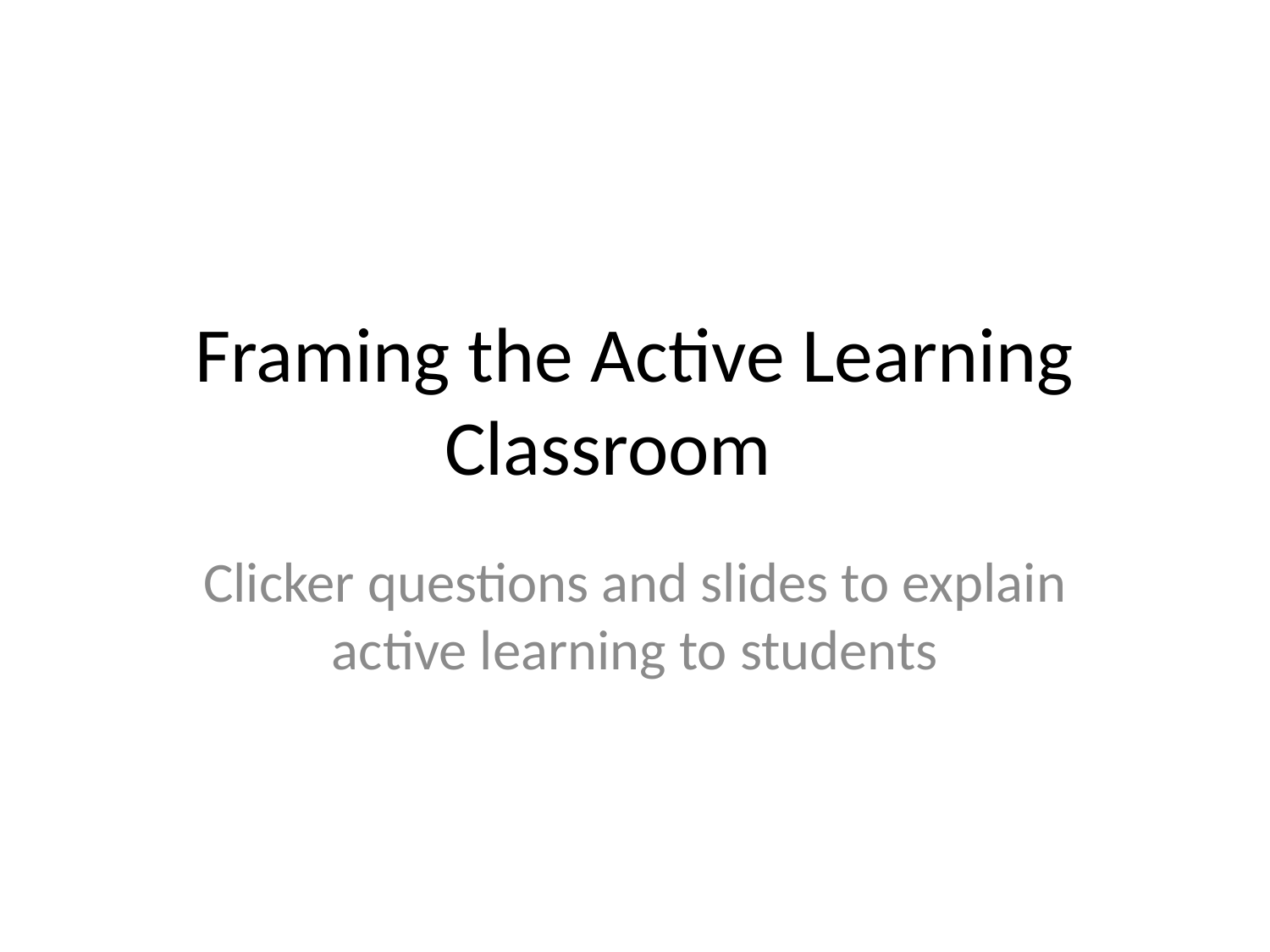

# Framing the Active Learning Classroom
Clicker questions and slides to explain active learning to students